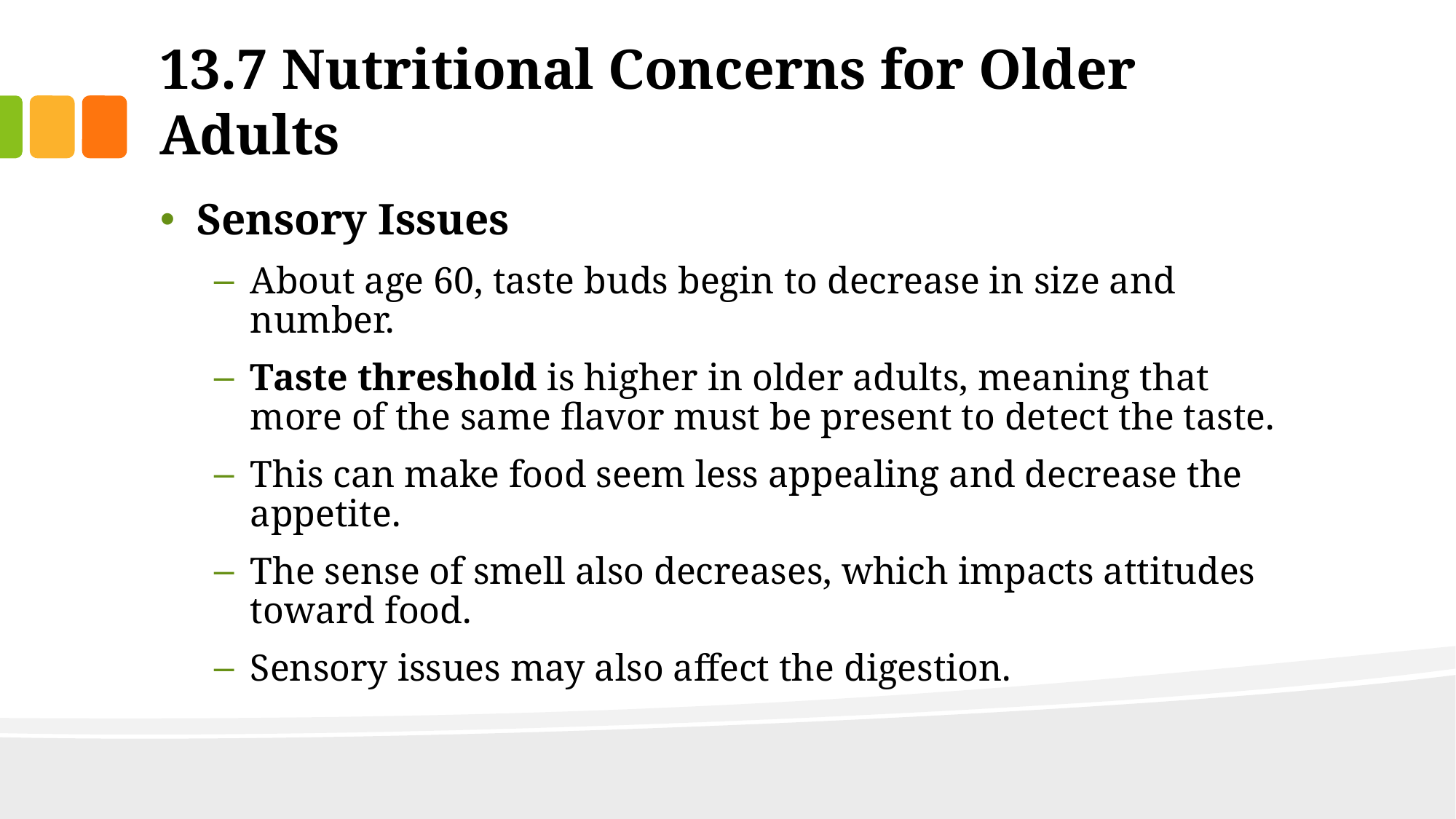

# 13.7 Nutritional Concerns for Older Adults
Sensory Issues
About age 60, taste buds begin to decrease in size and number.
Taste threshold is higher in older adults, meaning that more of the same flavor must be present to detect the taste.
This can make food seem less appealing and decrease the appetite.
The sense of smell also decreases, which impacts attitudes toward food.
Sensory issues may also affect the digestion.